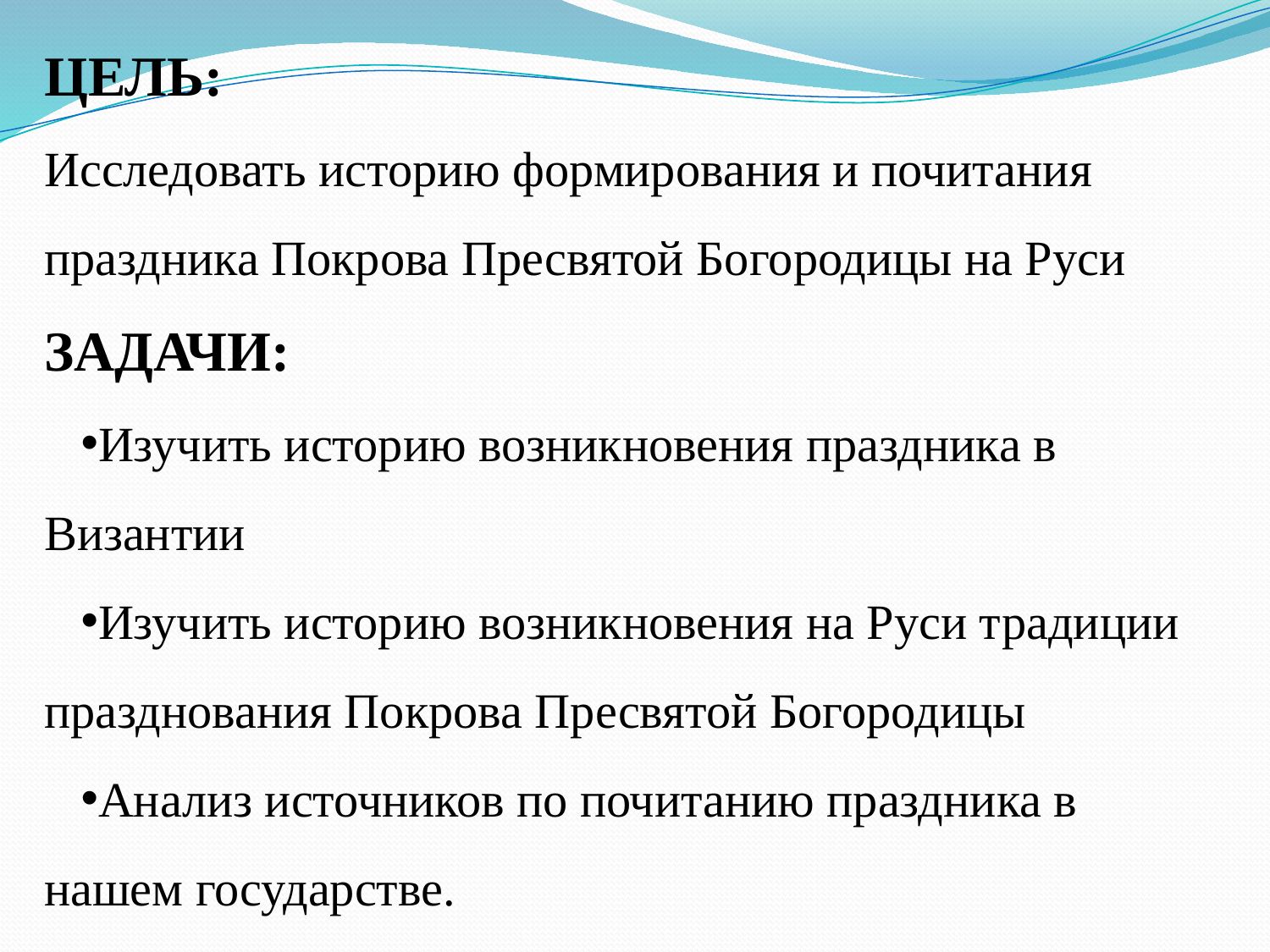

ЦЕЛЬ:
Исследовать историю формирования и почитания праздника Покрова Пресвятой Богородицы на Руси
ЗАДАЧИ:
Изучить историю возникновения праздника в Византии
Изучить историю возникновения на Руси традиции празднования Покрова Пресвятой Богородицы
Анализ источников по почитанию праздника в нашем государстве.